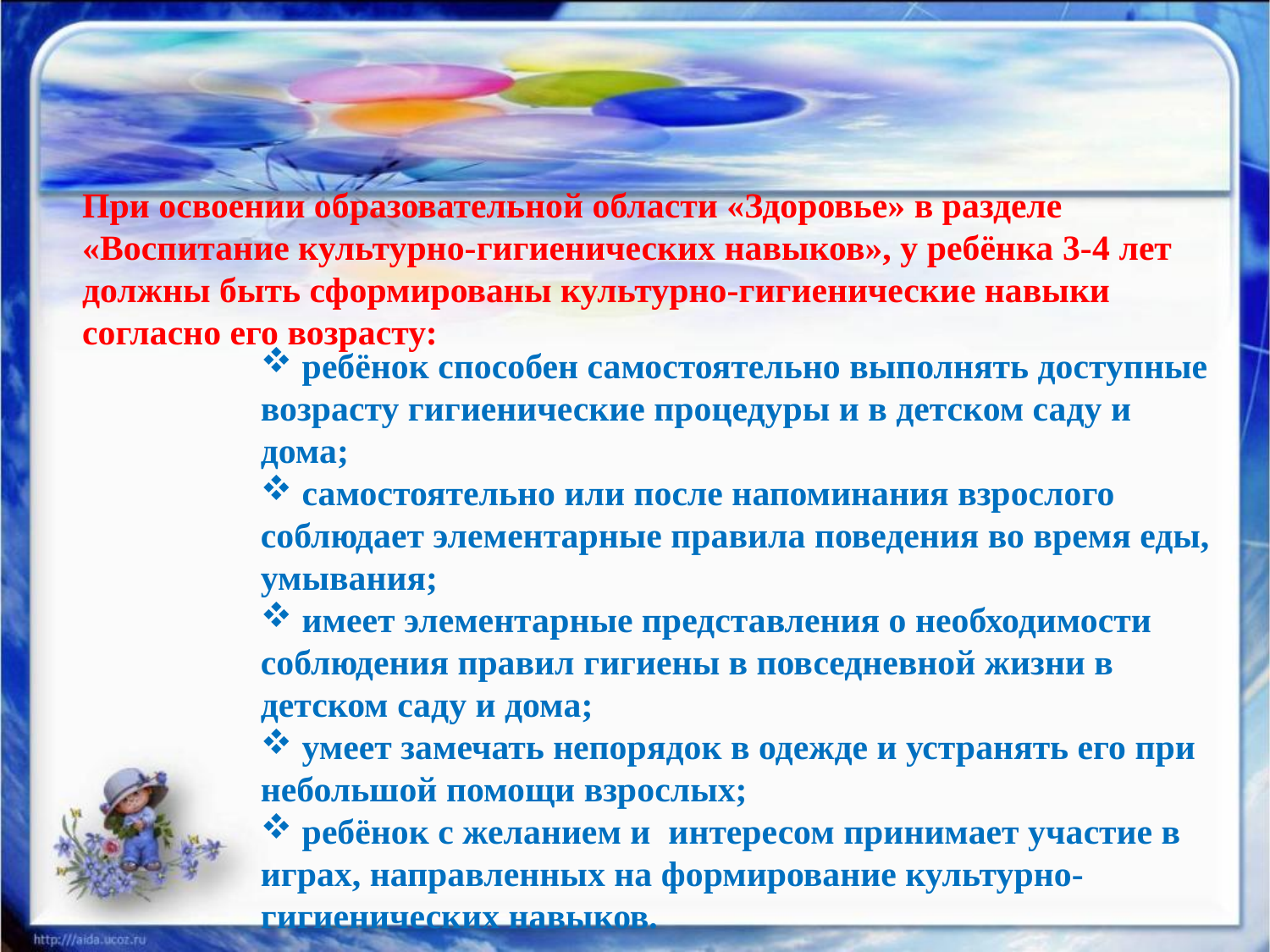

# При освоении образовательной области «Здоровье» в разделе «Воспитание культурно-гигиенических навыков», у ребёнка 3-4 лет должны быть сформированы культурно-гигиенические навыки согласно его возрасту:
 ребёнок способен самостоятельно выполнять доступные возрасту гигиенические процедуры и в детском саду и дома;
 самостоятельно или после напоминания взрослого соблюдает элементарные правила поведения во время еды, умывания;
 имеет элементарные представления о необходимости соблюдения правил гигиены в повседневной жизни в детском саду и дома;
 умеет замечать непорядок в одежде и устранять его при небольшой помощи взрослых;
 ребёнок с желанием и  интересом принимает участие в играх, направленных на формирование культурно-гигиенических навыков.